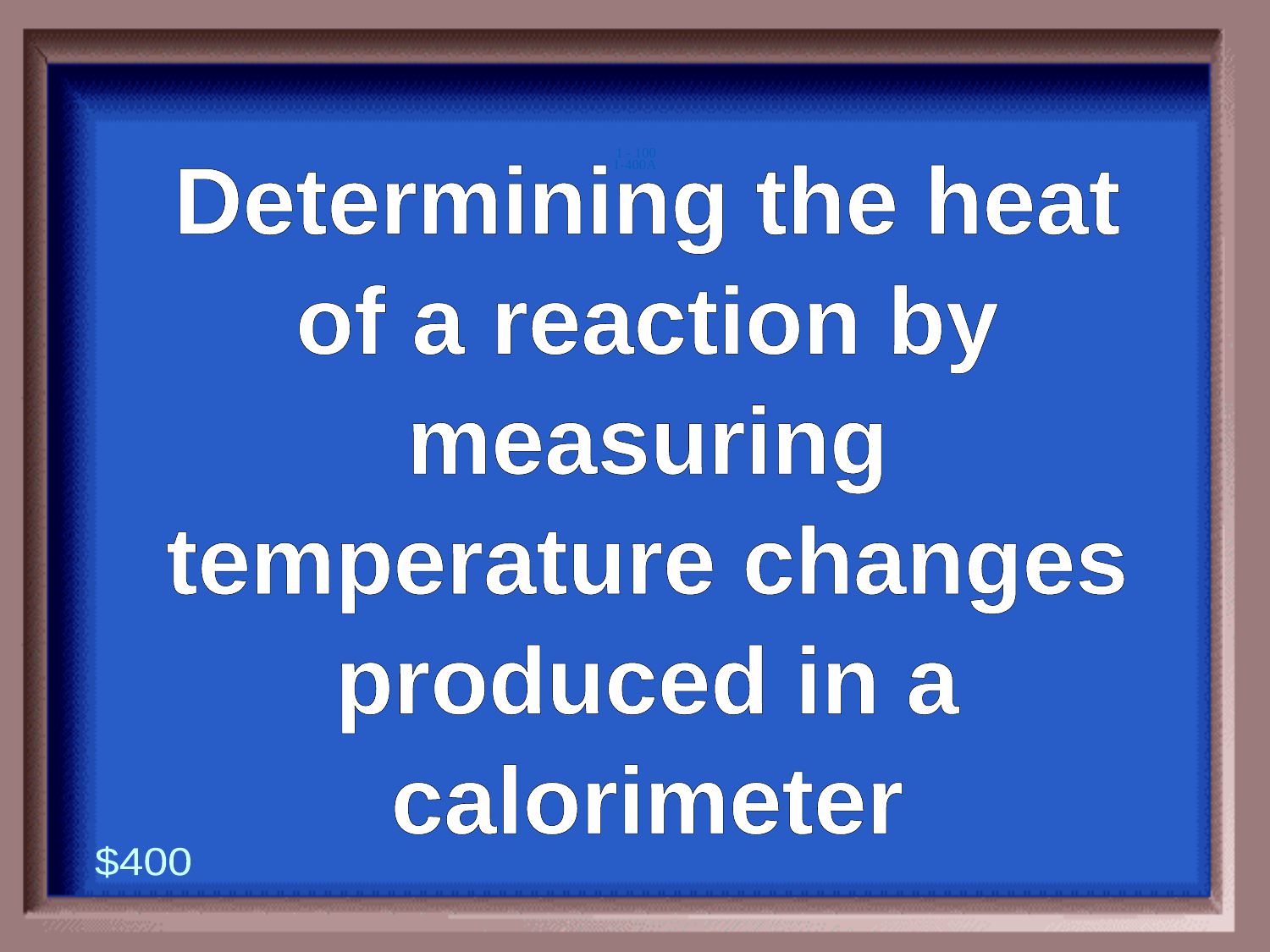

1-400A

Determining the heat of a reaction by measuring temperature changes produced in a calorimeter

1 - 100
$400